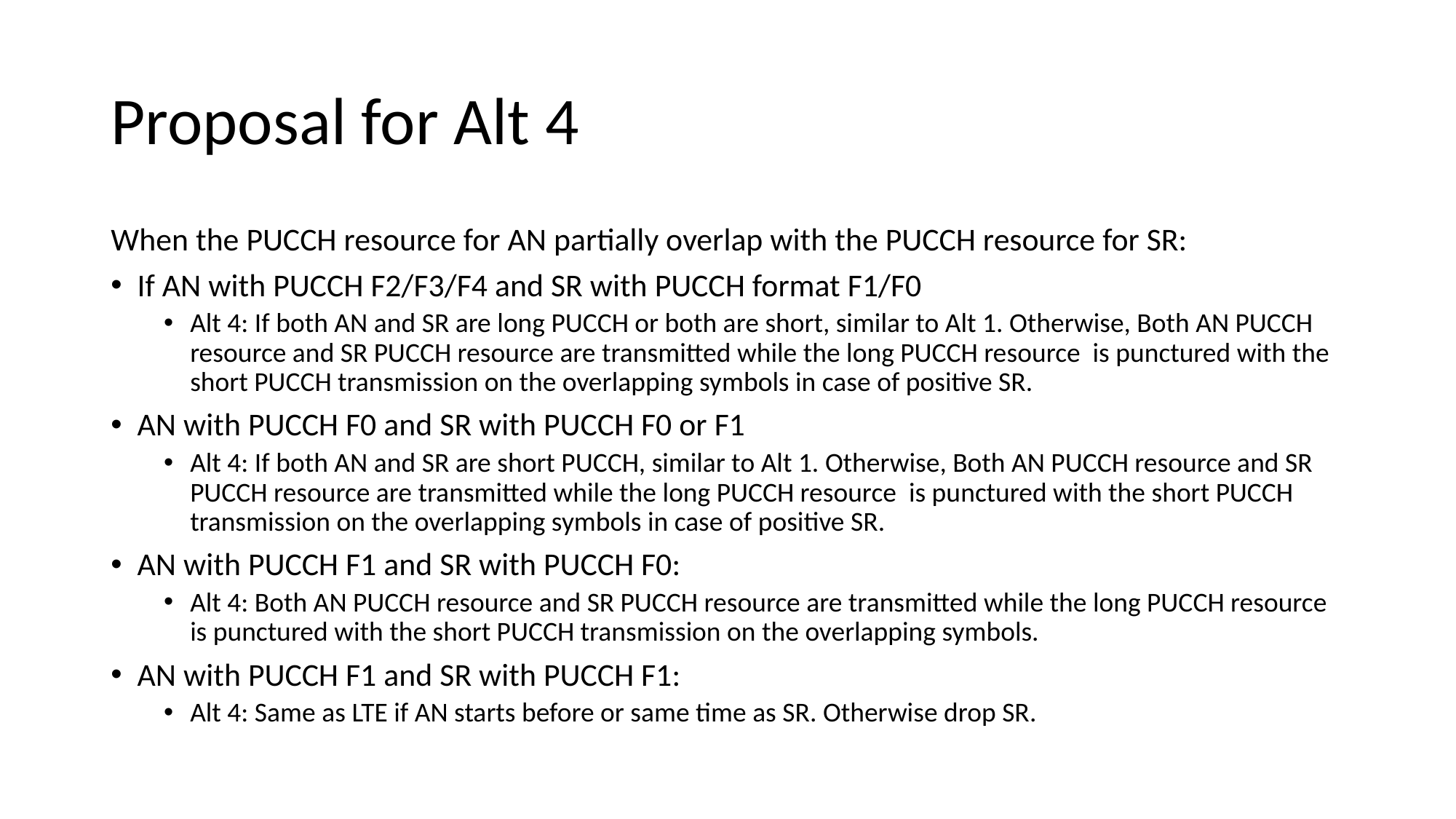

# Proposal for Alt 4
When the PUCCH resource for AN partially overlap with the PUCCH resource for SR:
If AN with PUCCH F2/F3/F4 and SR with PUCCH format F1/F0
Alt 4: If both AN and SR are long PUCCH or both are short, similar to Alt 1. Otherwise, Both AN PUCCH resource and SR PUCCH resource are transmitted while the long PUCCH resource  is punctured with the short PUCCH transmission on the overlapping symbols in case of positive SR.
AN with PUCCH F0 and SR with PUCCH F0 or F1
Alt 4: If both AN and SR are short PUCCH, similar to Alt 1. Otherwise, Both AN PUCCH resource and SR PUCCH resource are transmitted while the long PUCCH resource  is punctured with the short PUCCH transmission on the overlapping symbols in case of positive SR.
AN with PUCCH F1 and SR with PUCCH F0:
Alt 4: Both AN PUCCH resource and SR PUCCH resource are transmitted while the long PUCCH resource  is punctured with the short PUCCH transmission on the overlapping symbols.
AN with PUCCH F1 and SR with PUCCH F1:
Alt 4: Same as LTE if AN starts before or same time as SR. Otherwise drop SR.